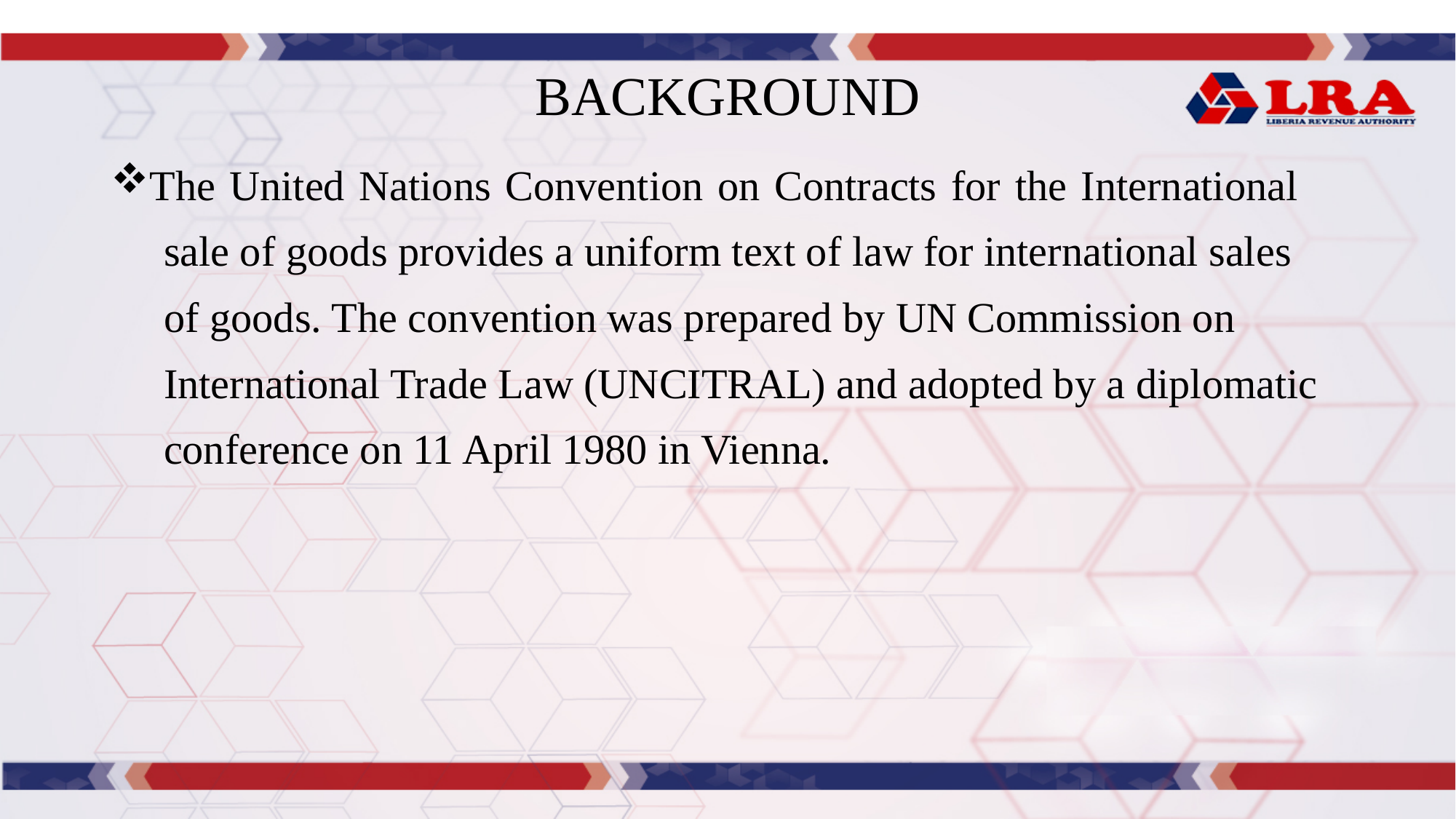

# BACKGROUND
The United Nations Convention on Contracts for the International
     sale of goods provides a uniform text of law for international sales
     of goods. The convention was prepared by UN Commission on
     International Trade Law (UNCITRAL) and adopted by a diplomatic
     conference on 11 April 1980 in Vienna.